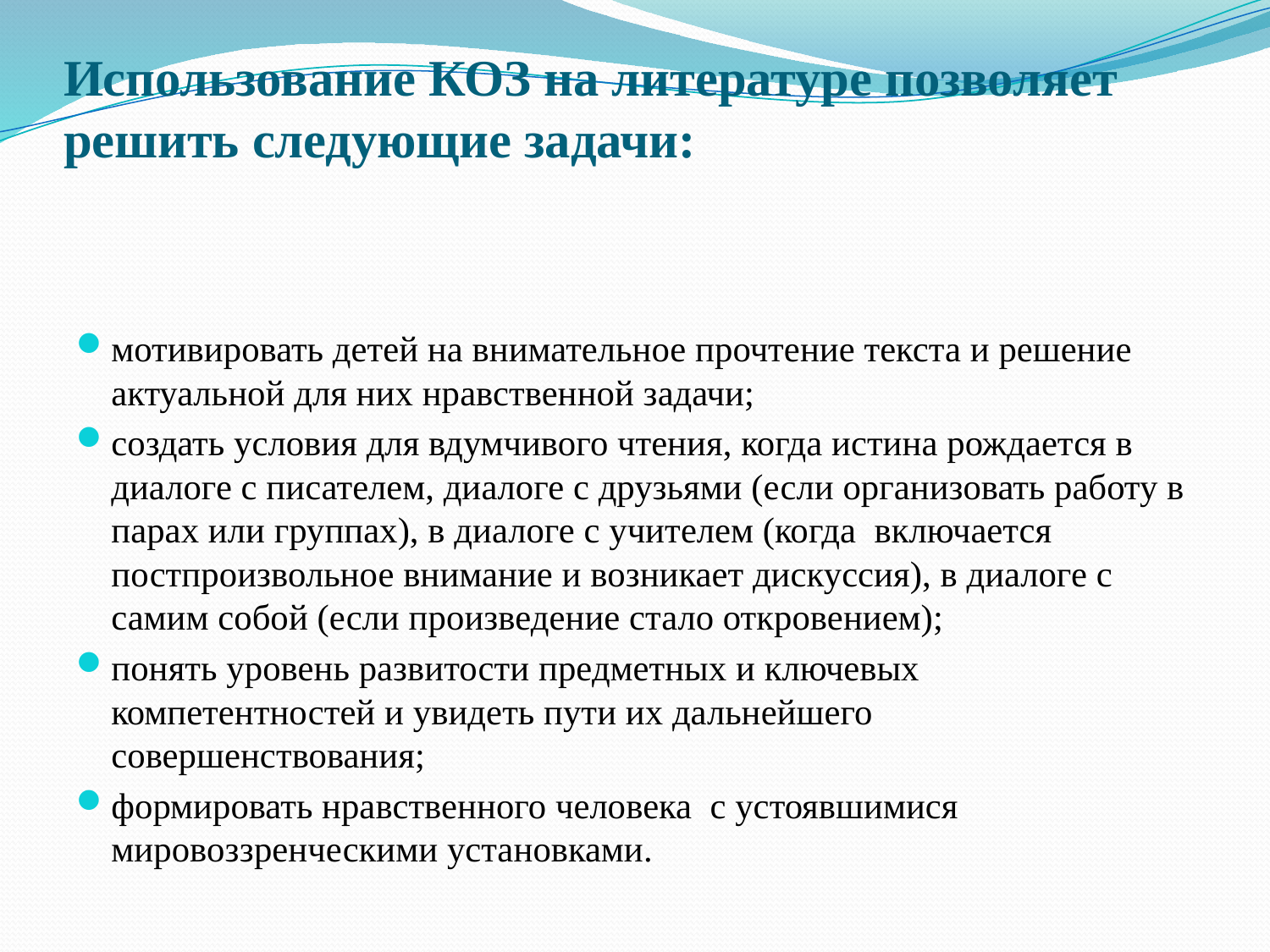

# Использование КОЗ на литературе позволяет решить следующие задачи:

мотивировать детей на внимательное прочтение текста и решение актуальной для них нравственной задачи;
создать условия для вдумчивого чтения, когда истина рождается в диалоге с писателем, диалоге с друзьями (если организовать работу в парах или группах), в диалоге с учителем (когда  включается постпроизвольное внимание и возникает дискуссия), в диалоге с самим собой (если произведение стало откровением);
понять уровень развитости предметных и ключевых компетентностей и увидеть пути их дальнейшего совершенствования;
формировать нравственного человека  с устоявшимися мировоззренческими установками.